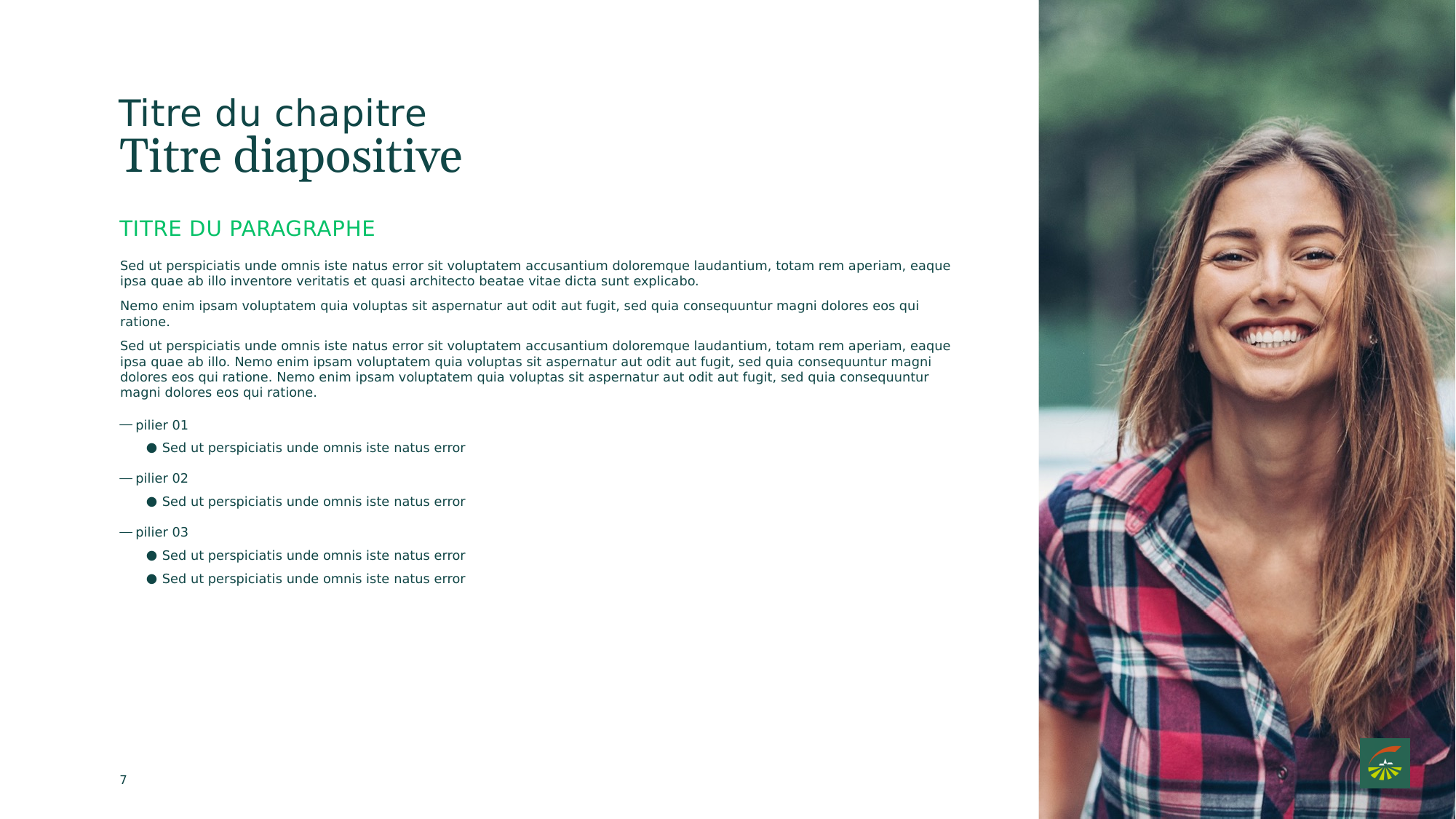

Titre du chapitre
# Titre diapositive
TITRE DU PARAGRAPHE
Sed ut perspiciatis unde omnis iste natus error sit voluptatem accusantium doloremque laudantium, totam rem aperiam, eaque ipsa quae ab illo inventore veritatis et quasi architecto beatae vitae dicta sunt explicabo.
Nemo enim ipsam voluptatem quia voluptas sit aspernatur aut odit aut fugit, sed quia consequuntur magni dolores eos qui ratione.
Sed ut perspiciatis unde omnis iste natus error sit voluptatem accusantium doloremque laudantium, totam rem aperiam, eaque ipsa quae ab illo. Nemo enim ipsam voluptatem quia voluptas sit aspernatur aut odit aut fugit, sed quia consequuntur magni dolores eos qui ratione. Nemo enim ipsam voluptatem quia voluptas sit aspernatur aut odit aut fugit, sed quia consequuntur magni dolores eos qui ratione.
pilier 01
Sed ut perspiciatis unde omnis iste natus error
pilier 02
Sed ut perspiciatis unde omnis iste natus error
pilier 03
Sed ut perspiciatis unde omnis iste natus error
Sed ut perspiciatis unde omnis iste natus error
7